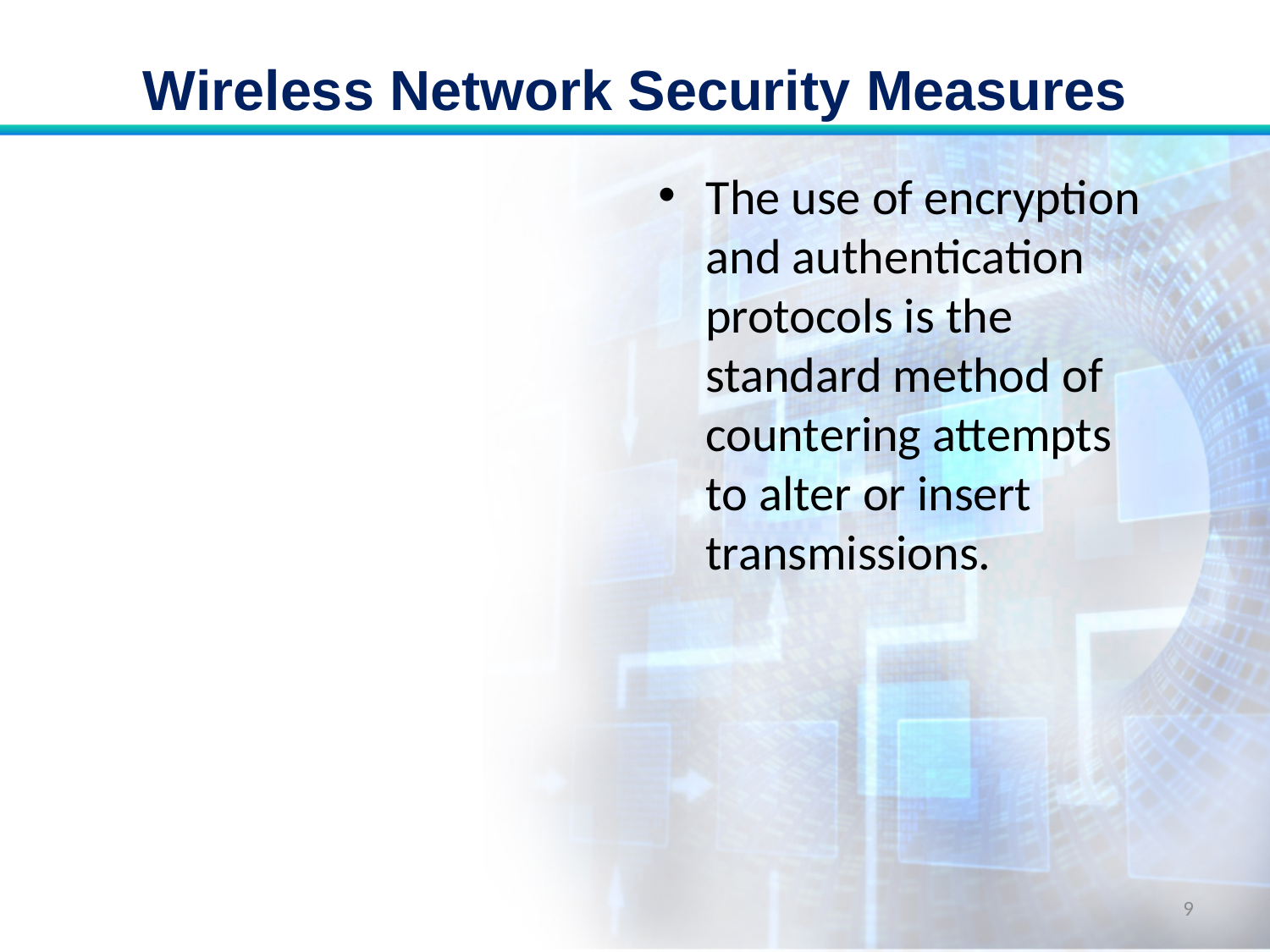

# Wireless Network Security Measures
The use of encryption and authentication protocols is the standard method of countering attempts to alter or insert transmissions.
9